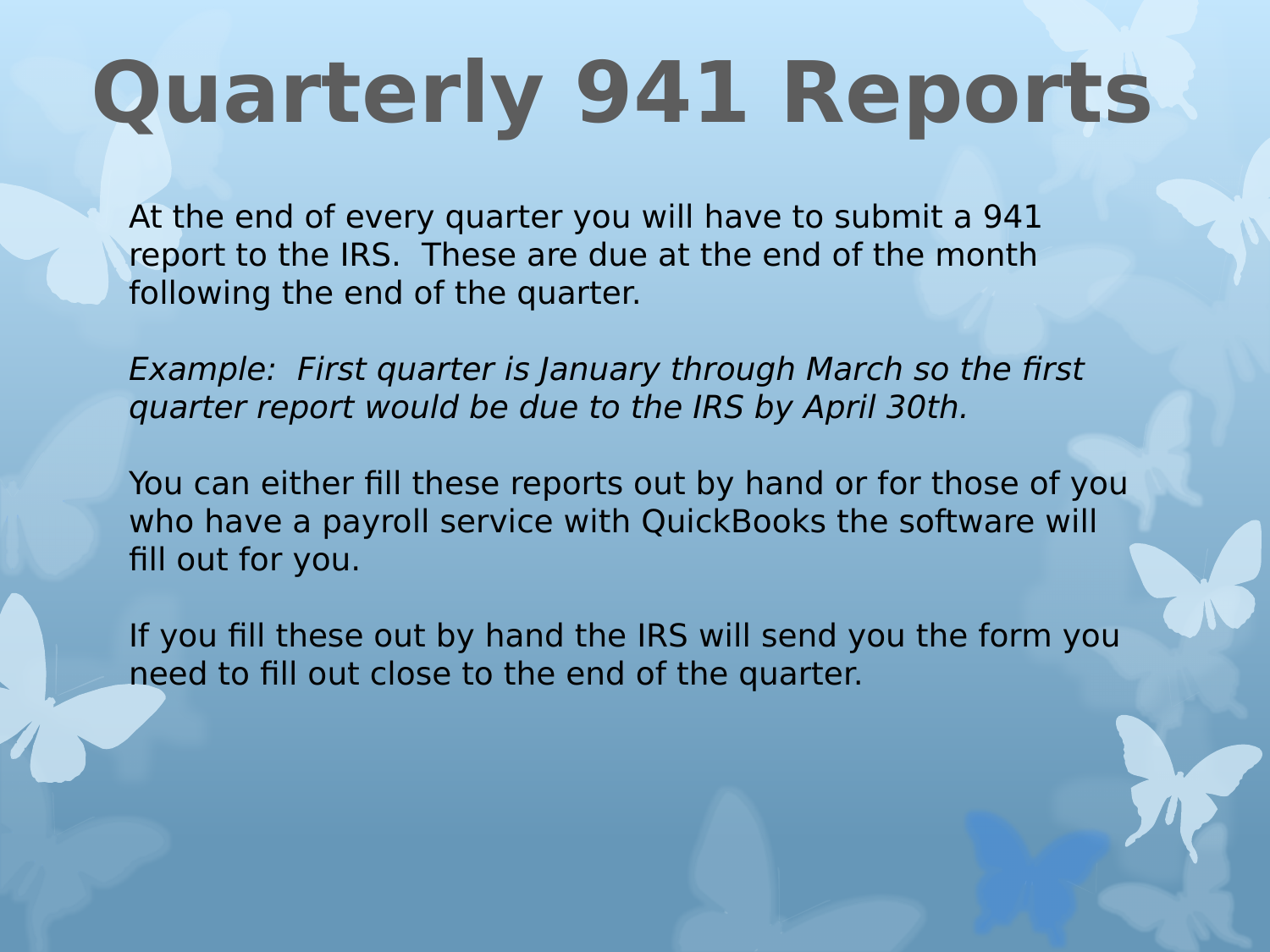

Quarterly 941 Reports
At the end of every quarter you will have to submit a 941 report to the IRS.  These are due at the end of the month following the end of the quarter.
Example:  First quarter is January through March so the first quarter report would be due to the IRS by April 30th.

You can either fill these reports out by hand or for those of you who have a payroll service with QuickBooks the software will fill out for you.

If you fill these out by hand the IRS will send you the form you need to fill out close to the end of the quarter.